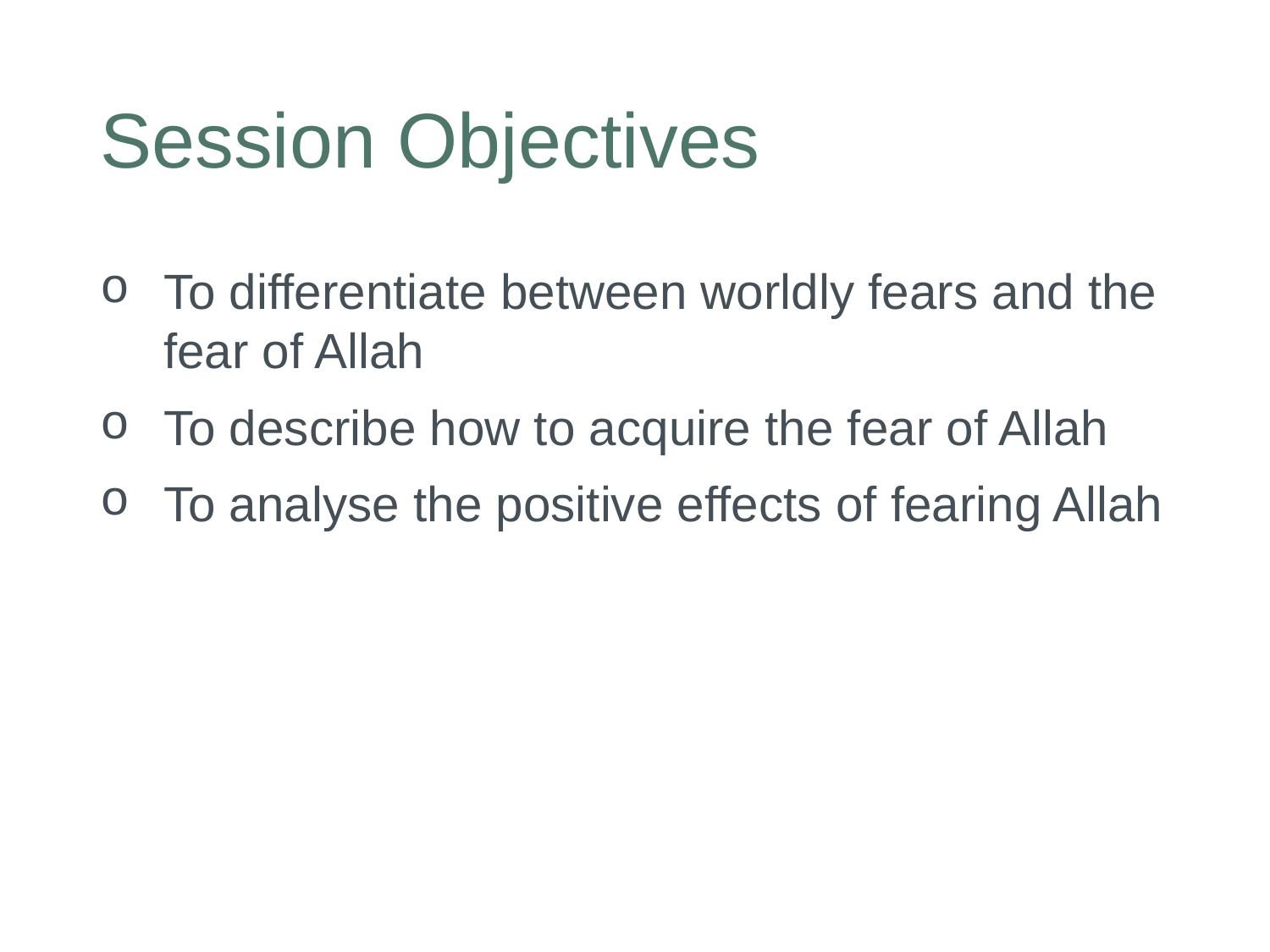

# Session Objectives
To differentiate between worldly fears and the fear of Allah
To describe how to acquire the fear of Allah
To analyse the positive effects of fearing Allah